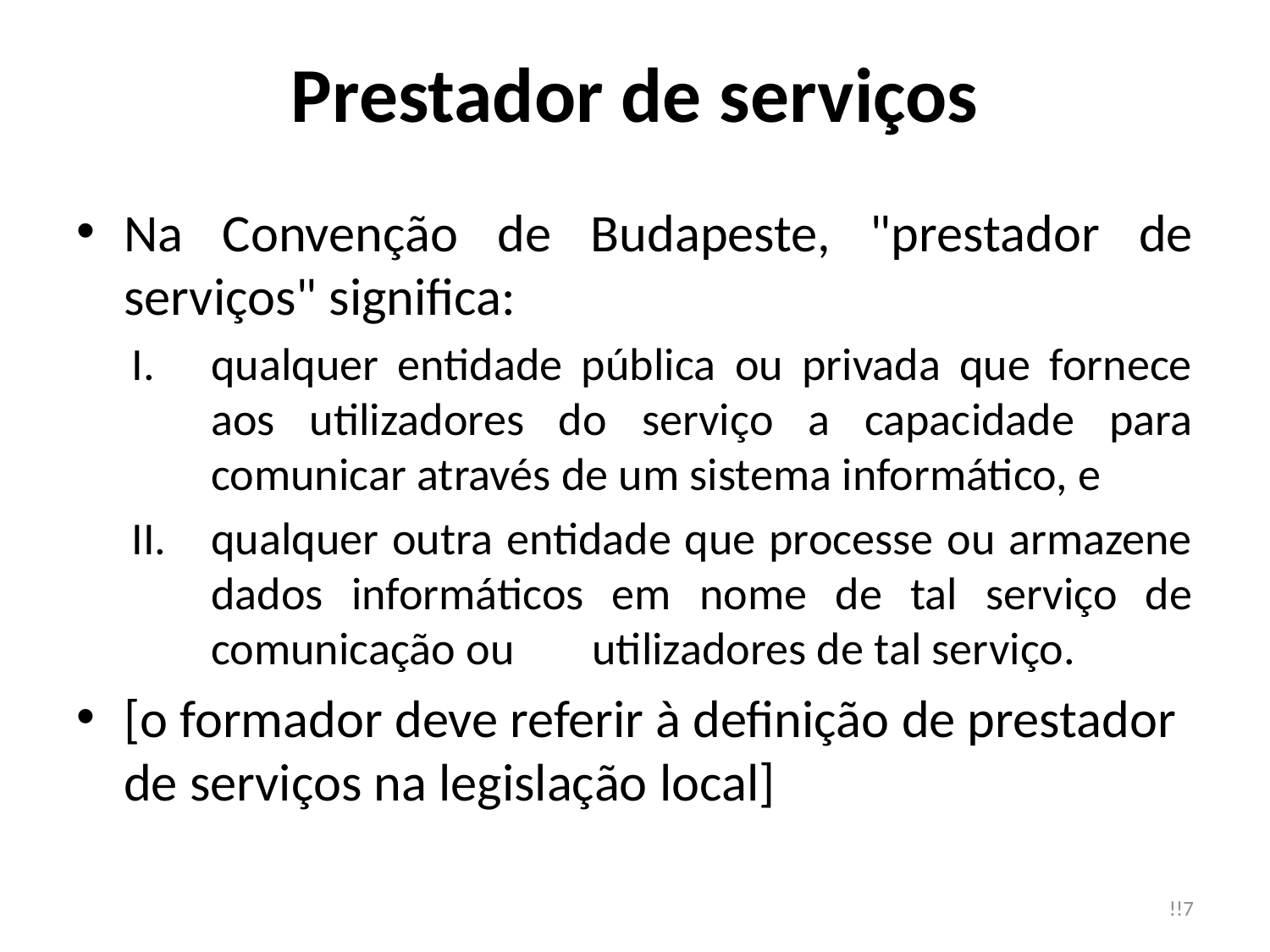

# Prestador de serviços
Na Convenção de Budapeste, "prestador de serviços" significa:
qualquer entidade pública ou privada que fornece aos utilizadores do serviço a capacidade para comunicar através de um sistema informático, e
qualquer outra entidade que processe ou armazene dados informáticos em nome de tal serviço de comunicação ou	utilizadores de tal serviço.
[o formador deve referir à definição de prestador de serviços na legislação local]
!!7